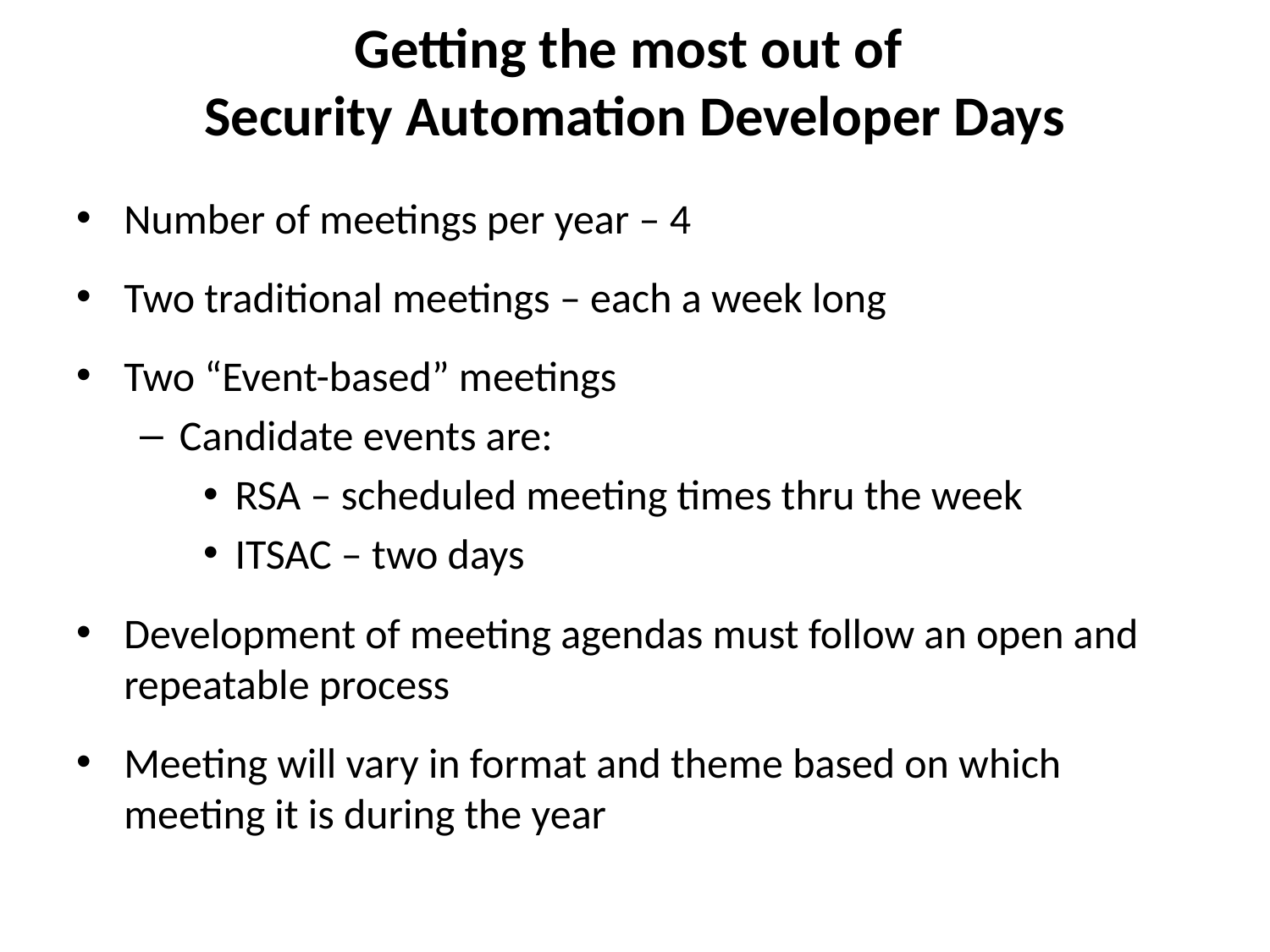

# Getting the most out of Security Automation Developer Days
Number of meetings per year – 4

Two traditional meetings – each a week long

Two “Event-based” meetings
Candidate events are:
RSA – scheduled meeting times thru the week
ITSAC – two days

Development of meeting agendas must follow an open and repeatable process

Meeting will vary in format and theme based on which meeting it is during the year